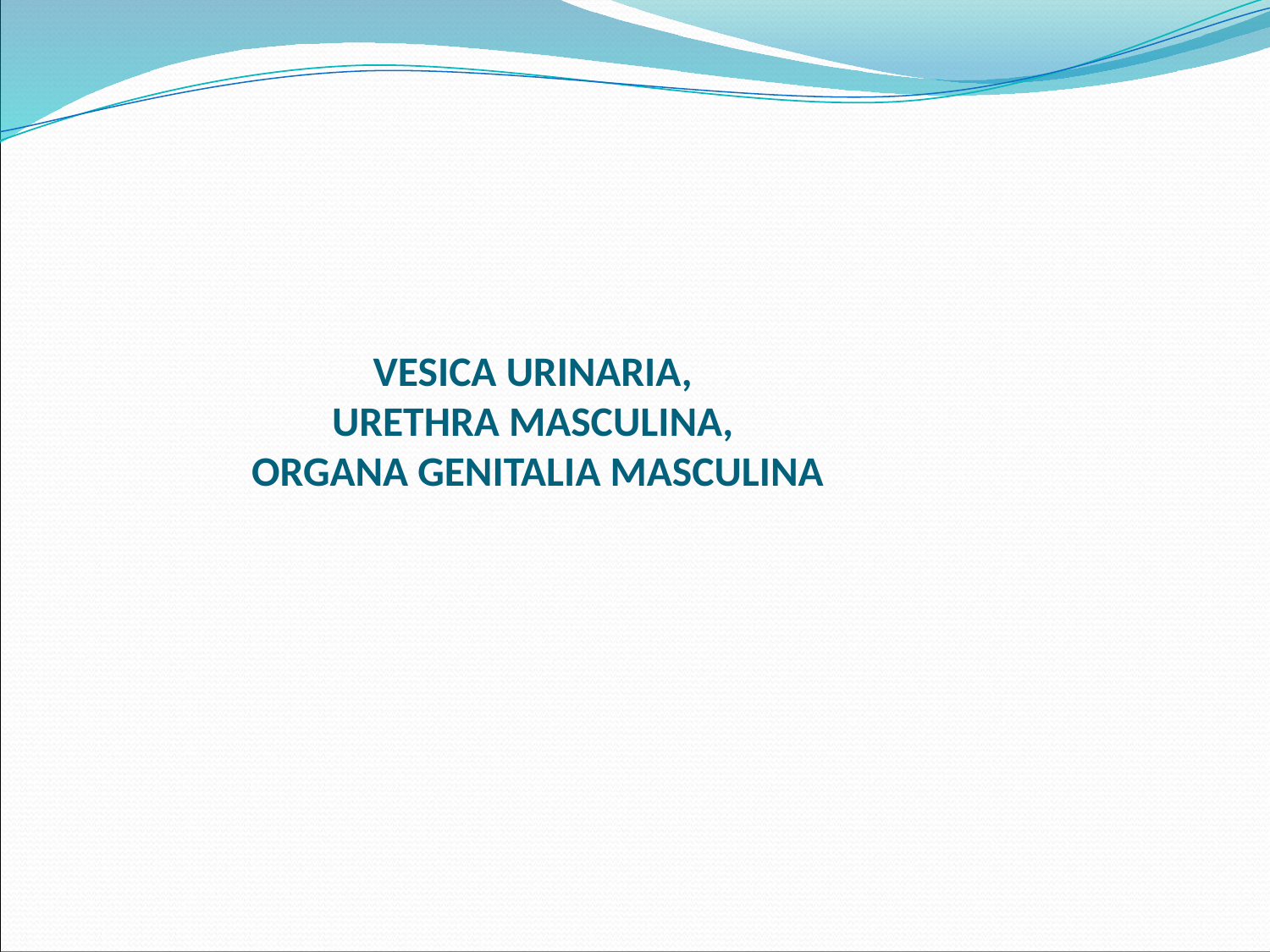

# VESICA URINARIA, URETHRA MASCULINA, ORGANA GENITALIA MASCULINA